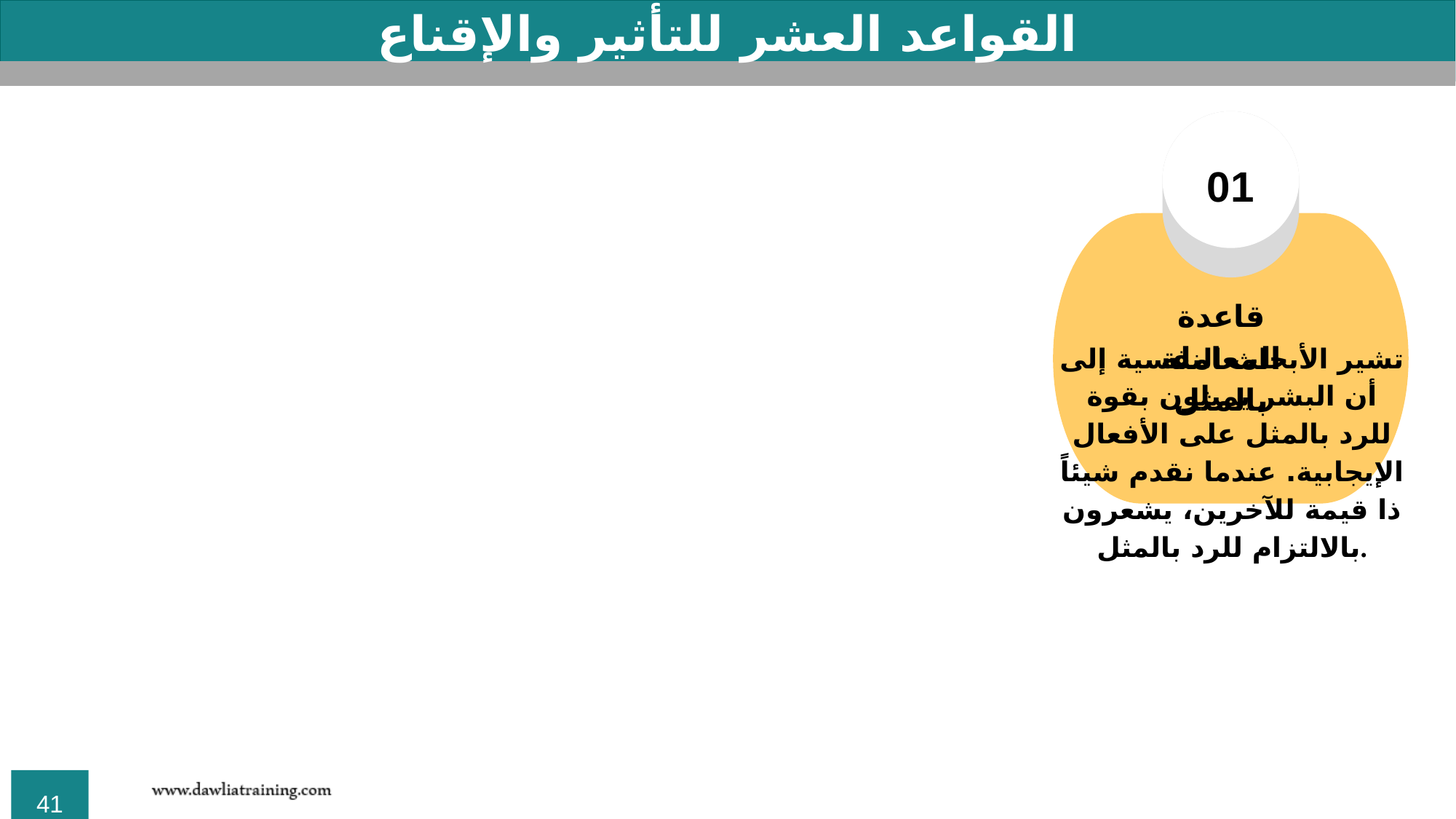

القواعد العشر للتأثير والإقناع

01

قاعدة المعاملة بالمثل
تشير الأبحاث النفسية إلى أن البشر يميلون بقوة للرد بالمثل على الأفعال الإيجابية. عندما نقدم شيئاً ذا قيمة للآخرين، يشعرون بالالتزام للرد بالمثل.